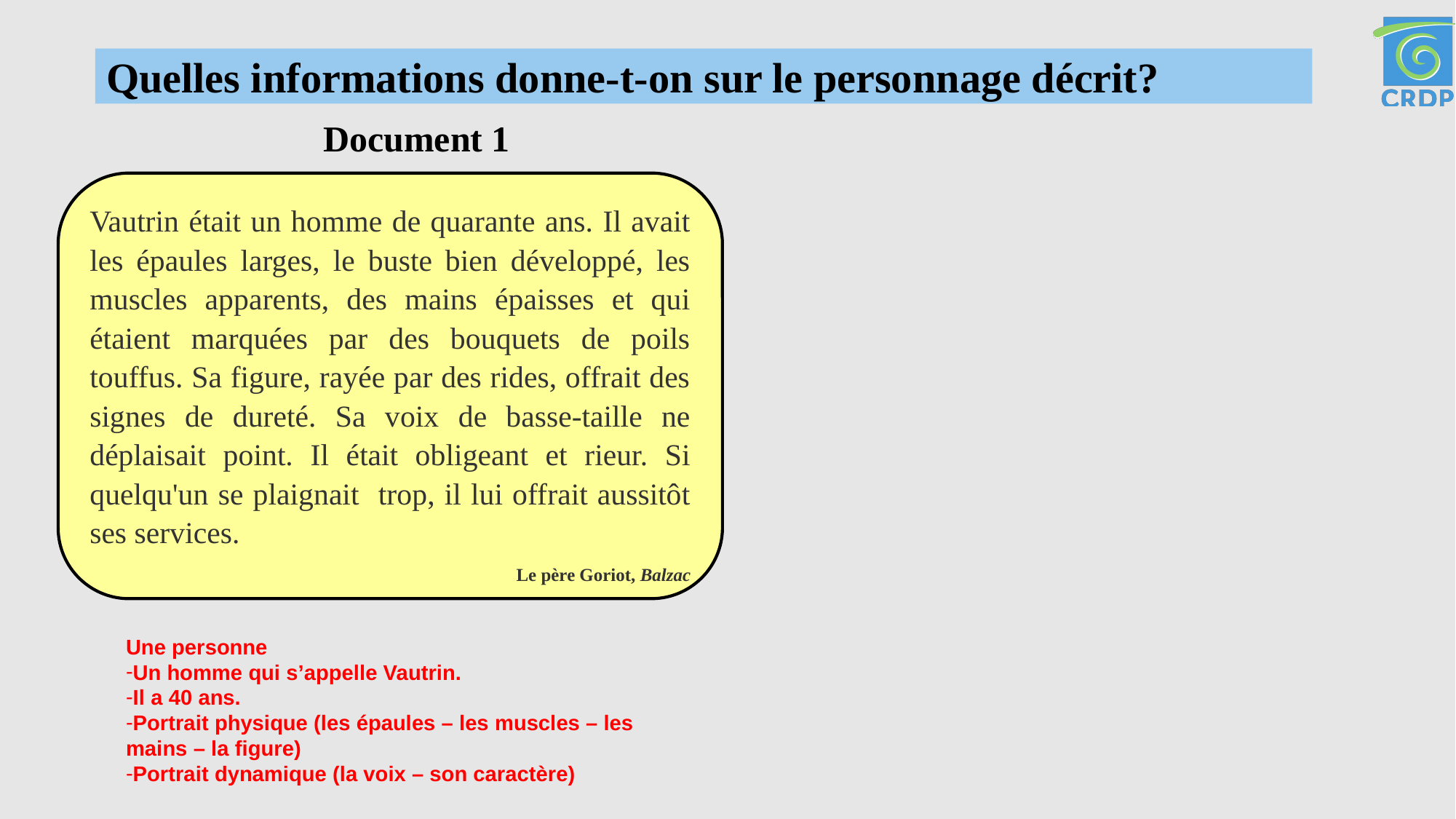

Quelles informations donne-t-on sur le personnage décrit?
Document 1
Vautrin était un homme de quarante ans. Il avait les épaules larges, le buste bien développé, les muscles apparents, des mains épaisses et qui étaient marquées par des bouquets de poils touffus. Sa figure, rayée par des rides, offrait des signes de dureté. Sa voix de basse-taille ne déplaisait point. Il était obligeant et rieur. Si quelqu'un se plaignait  trop, il lui offrait aussitôt ses services.
Le père Goriot, Balzac

Une personne
Un homme qui s’appelle Vautrin.
Il a 40 ans.
Portrait physique (les épaules – les muscles – les mains – la figure)
Portrait dynamique (la voix – son caractère)